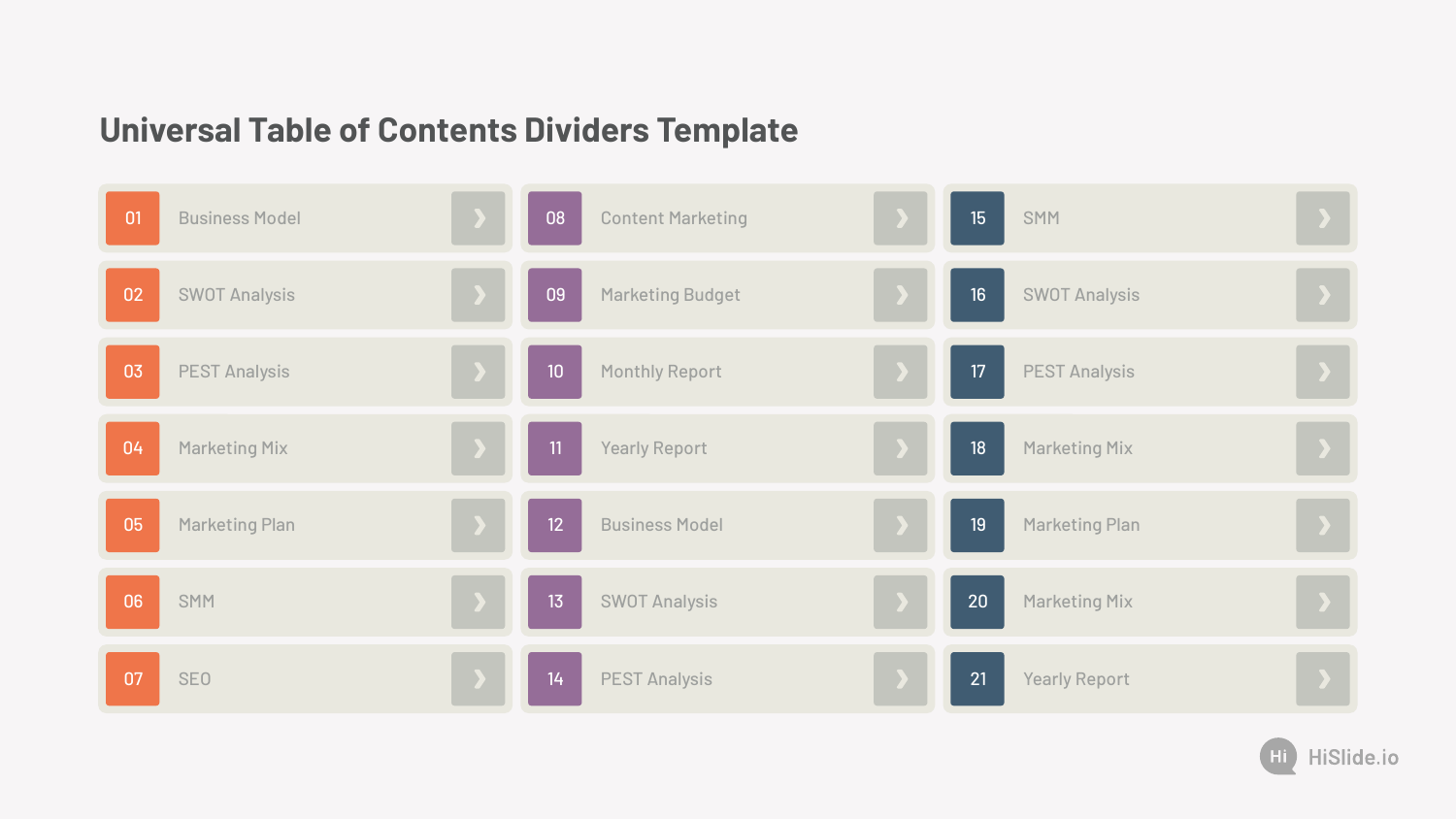

Universal Table of Contents Dividers Template

01
Business Model

02
SWOT Analysis

03
PEST Analysis

04
Marketing Mix

05
Marketing Plan

06
SMM

07
SEO

08
Content Marketing

09
Marketing Budget

10
Monthly Report

11
Yearly Report

12
Business Model

13
SWOT Analysis

14
PEST Analysis

15
SMM

16
SWOT Analysis

17
PEST Analysis

18
Marketing Mix

19
Marketing Plan

20
Marketing Mix

21
Yearly Report